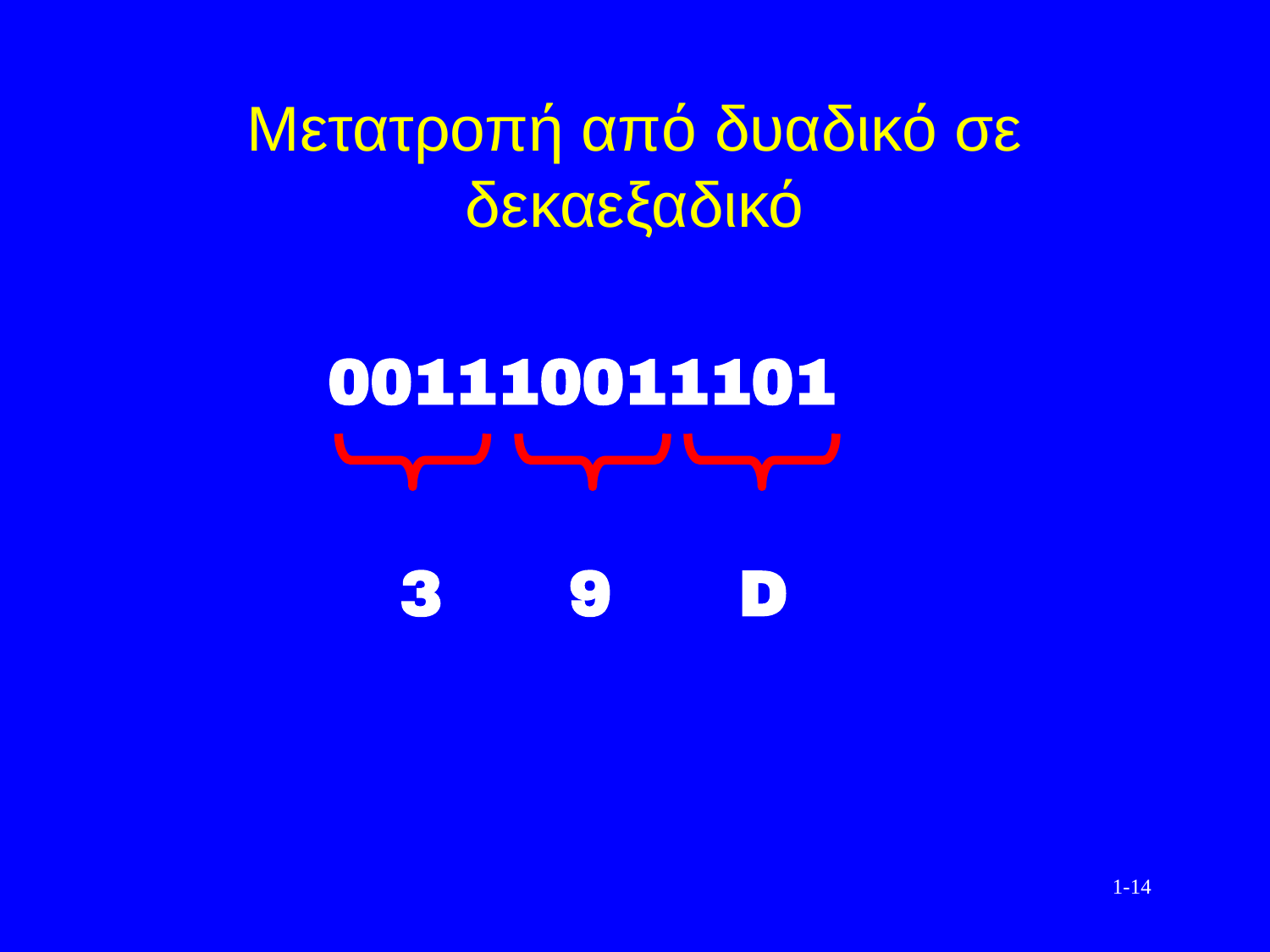

# Μετατροπή από δυαδικό σε δεκαεξαδικό
001110011101

   3      9      D